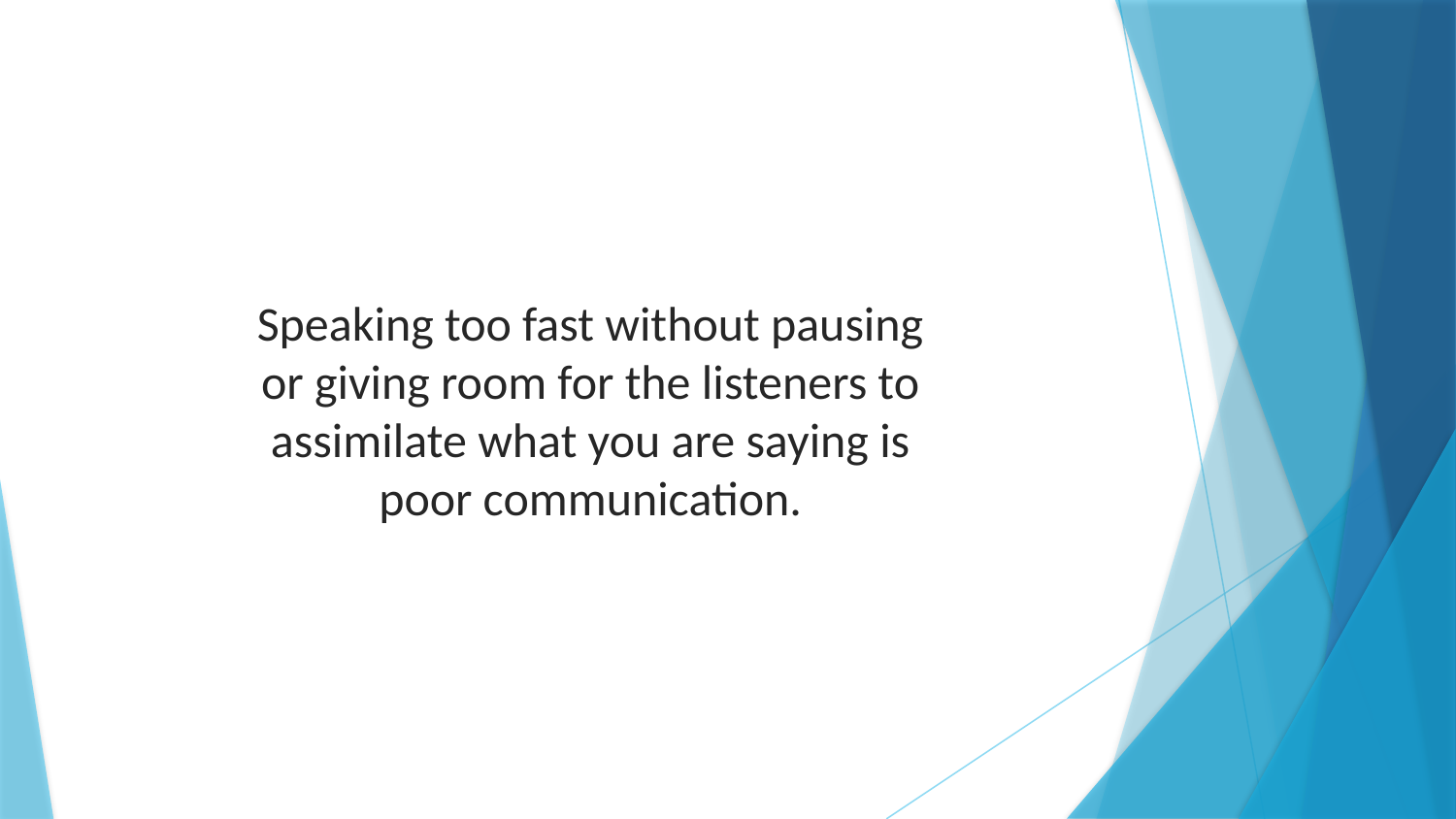

Speaking too fast without pausing or giving room for the listeners to assimilate what you are saying is poor communication.